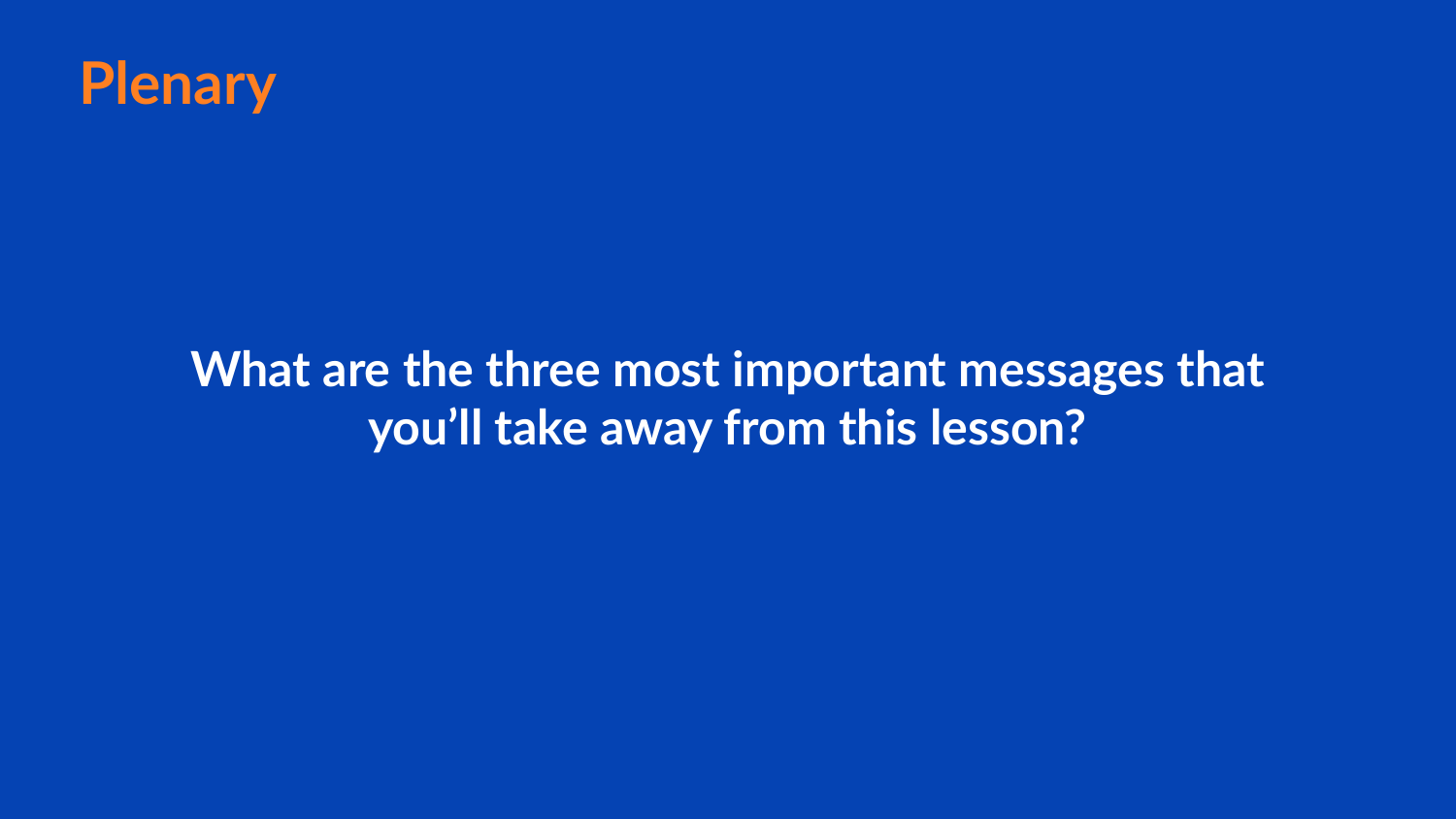

# Plenary

What are the three most important messages that you’ll take away from this lesson?